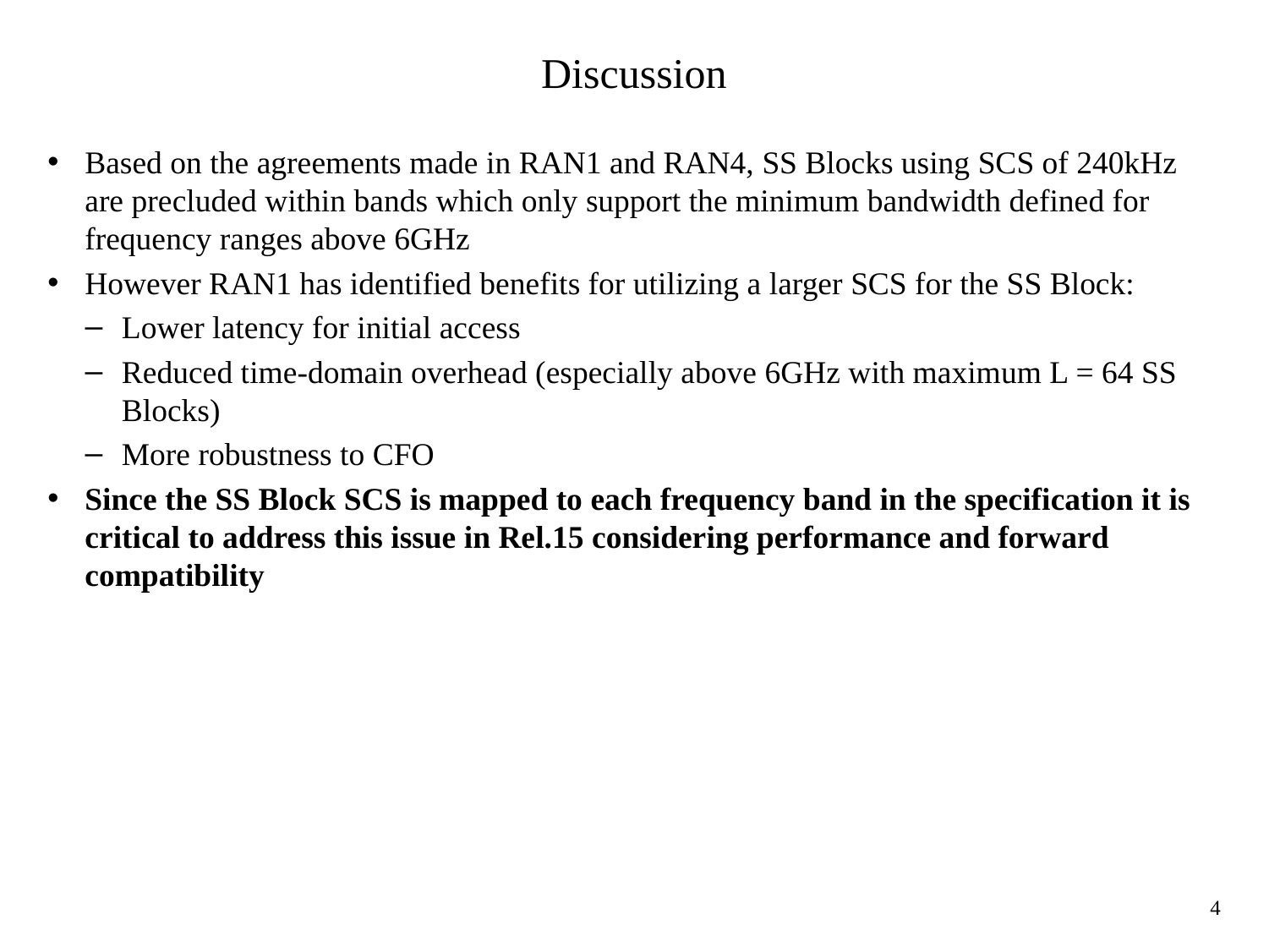

# Discussion
Based on the agreements made in RAN1 and RAN4, SS Blocks using SCS of 240kHz are precluded within bands which only support the minimum bandwidth defined for frequency ranges above 6GHz
However RAN1 has identified benefits for utilizing a larger SCS for the SS Block:
Lower latency for initial access
Reduced time-domain overhead (especially above 6GHz with maximum L = 64 SS Blocks)
More robustness to CFO
Since the SS Block SCS is mapped to each frequency band in the specification it is critical to address this issue in Rel.15 considering performance and forward compatibility
4